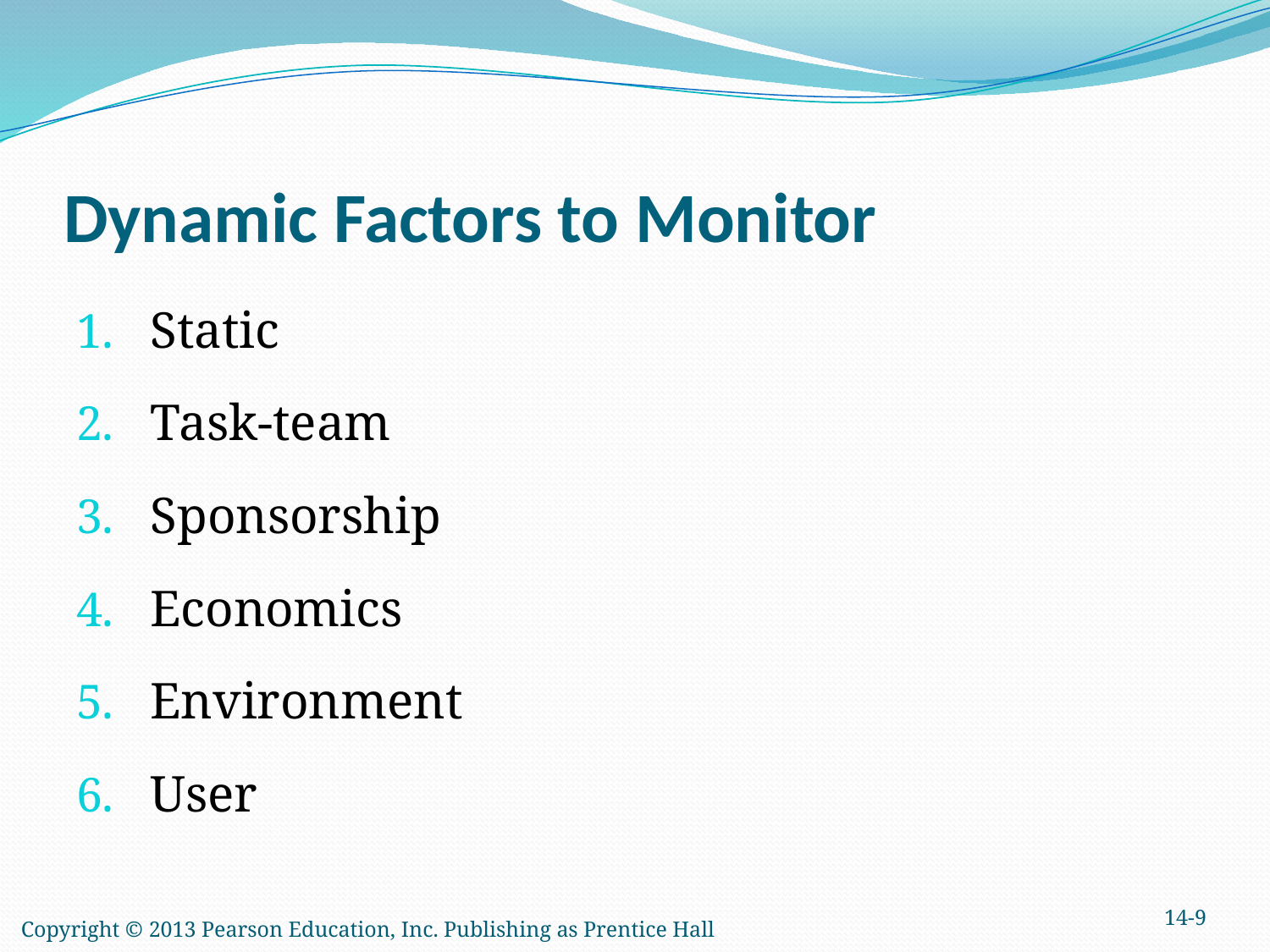

# Dynamic Factors to Monitor
Static
Task-team
Sponsorship
Economics
Environment
User
14-9